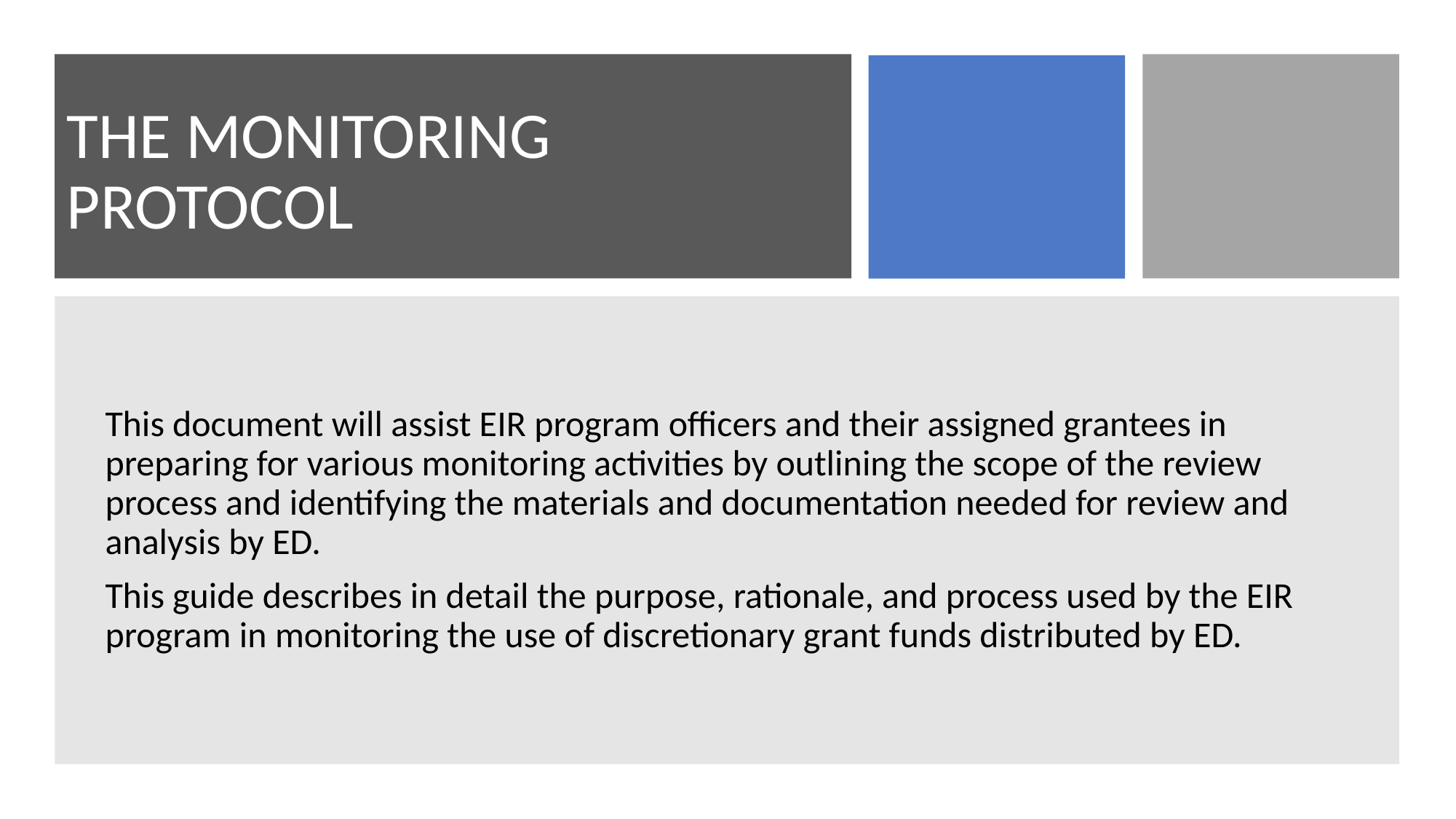

# THE MONITORING PROTOCOL

This document will assist EIR program officers and their assigned grantees in preparing for various monitoring activities by outlining the scope of the review process and identifying the materials and documentation needed for review and analysis by ED.
This guide describes in detail the purpose, rationale, and process used by the EIR program in monitoring the use of discretionary grant funds distributed by ED.